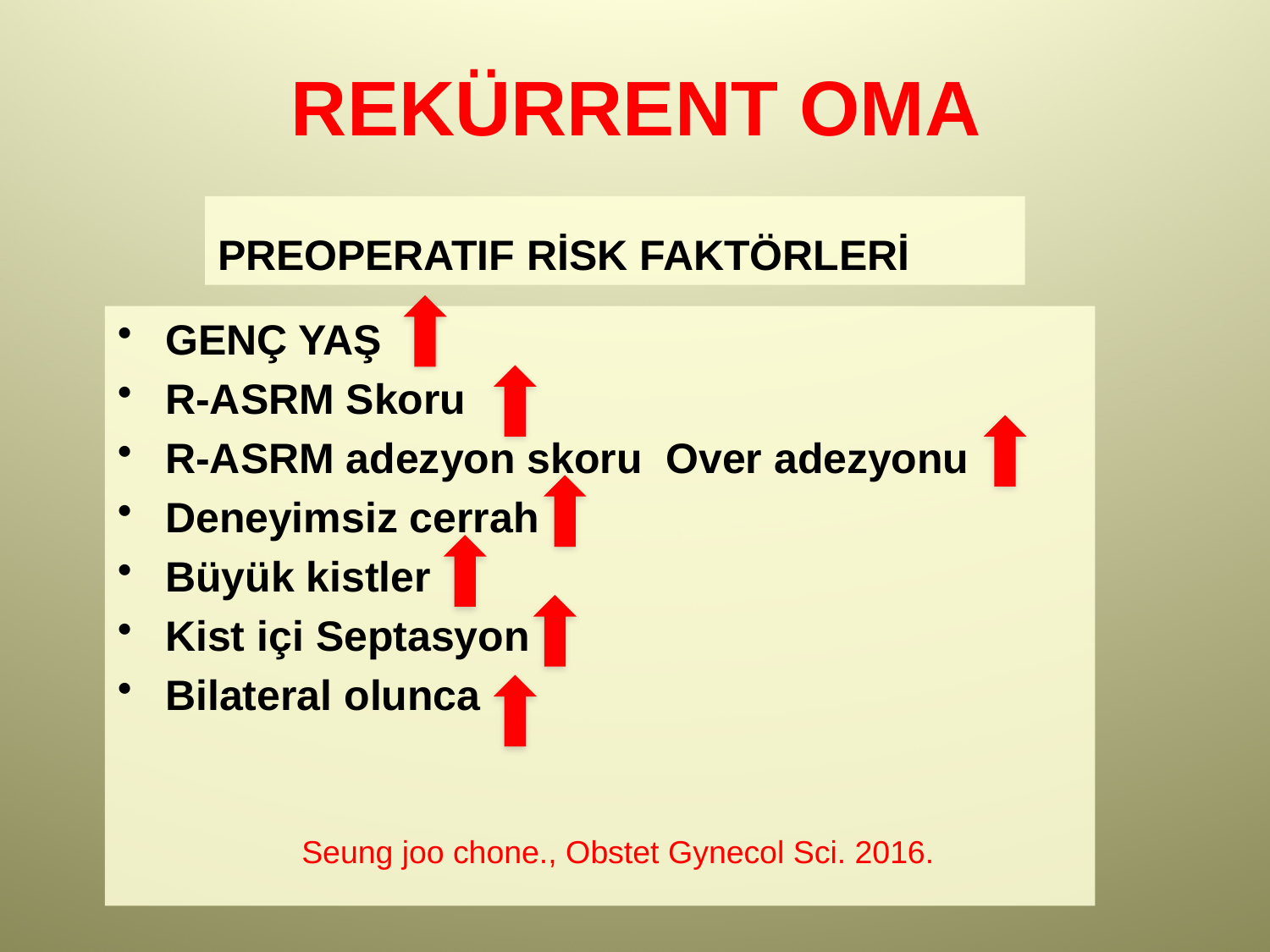

# REKÜRRENT OMA
PREOPERATIF RİSK FAKTÖRLERİ

GENÇ YAŞ
R-ASRM Skoru
R-ASRM adezyon skoru  Over adezyonu
Deneyimsiz cerrah
Büyük kistler
Kist içi Septasyon
Bilateral olunca

     Seung joo chone., Obstet Gynecol Sci. 2016.